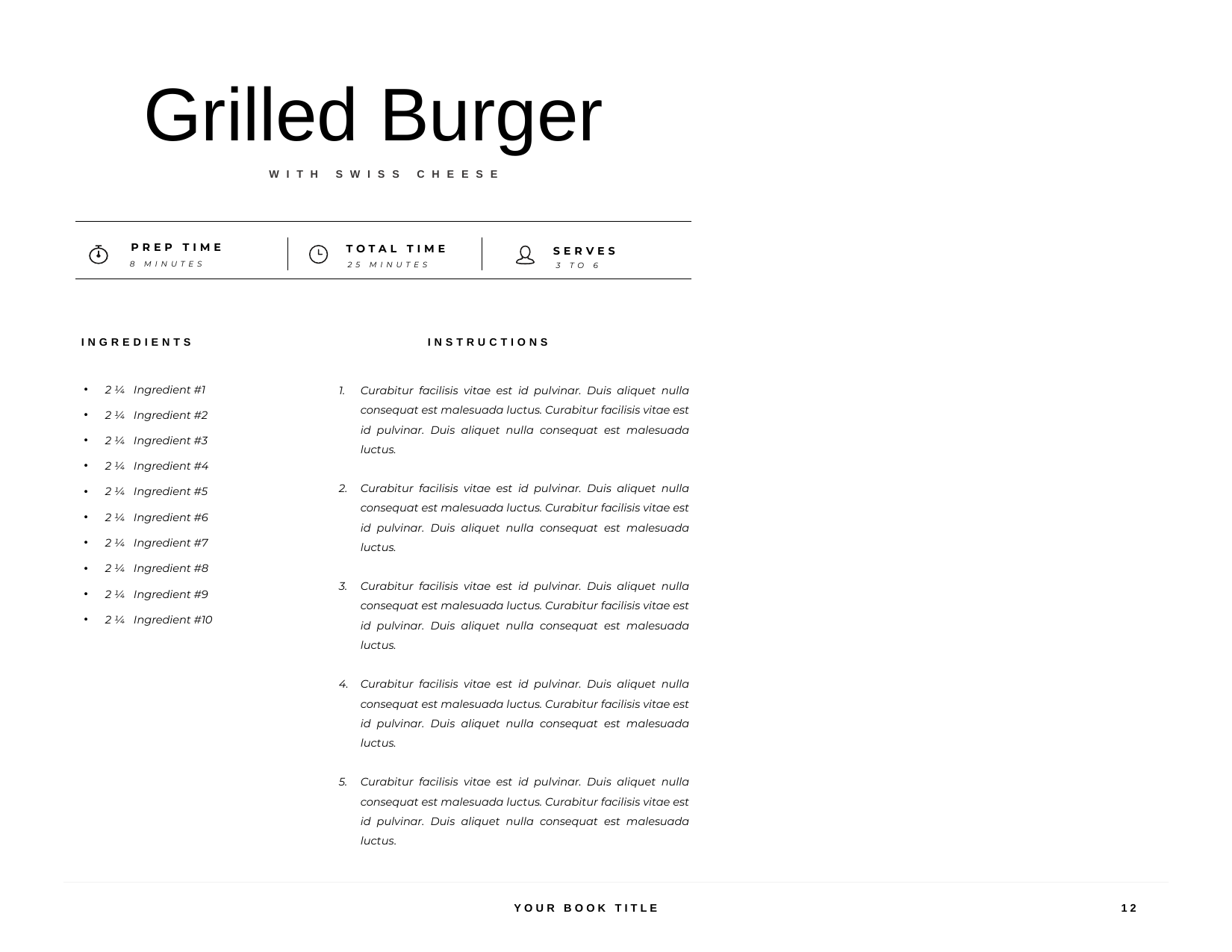

Grilled Burger
WITH SWISS CHEESE
TOTAL TIME
PREP TIME
SERVES

8 MINUTES
25 MINUTES
3 TO 6
INSTRUCTIONS
INGREDIENTS
2 ¼   Ingredient #1
2 ¼   Ingredient #2
2 ¼   Ingredient #3
2 ¼   Ingredient #4
2 ¼   Ingredient #5
2 ¼   Ingredient #6
2 ¼   Ingredient #7
2 ¼   Ingredient #8
2 ¼   Ingredient #9
2 ¼   Ingredient #10

Curabitur facilisis vitae est id pulvinar. Duis aliquet nulla consequat est malesuada luctus. Curabitur facilisis vitae est id pulvinar. Duis aliquet nulla consequat est malesuada luctus.

Curabitur facilisis vitae est id pulvinar. Duis aliquet nulla consequat est malesuada luctus. Curabitur facilisis vitae est id pulvinar. Duis aliquet nulla consequat est malesuada luctus.

Curabitur facilisis vitae est id pulvinar. Duis aliquet nulla consequat est malesuada luctus. Curabitur facilisis vitae est id pulvinar. Duis aliquet nulla consequat est malesuada luctus.

Curabitur facilisis vitae est id pulvinar. Duis aliquet nulla consequat est malesuada luctus. Curabitur facilisis vitae est id pulvinar. Duis aliquet nulla consequat est malesuada luctus.

Curabitur facilisis vitae est id pulvinar. Duis aliquet nulla consequat est malesuada luctus. Curabitur facilisis vitae est id pulvinar. Duis aliquet nulla consequat est malesuada luctus.
YOUR BOOK TITLE
12